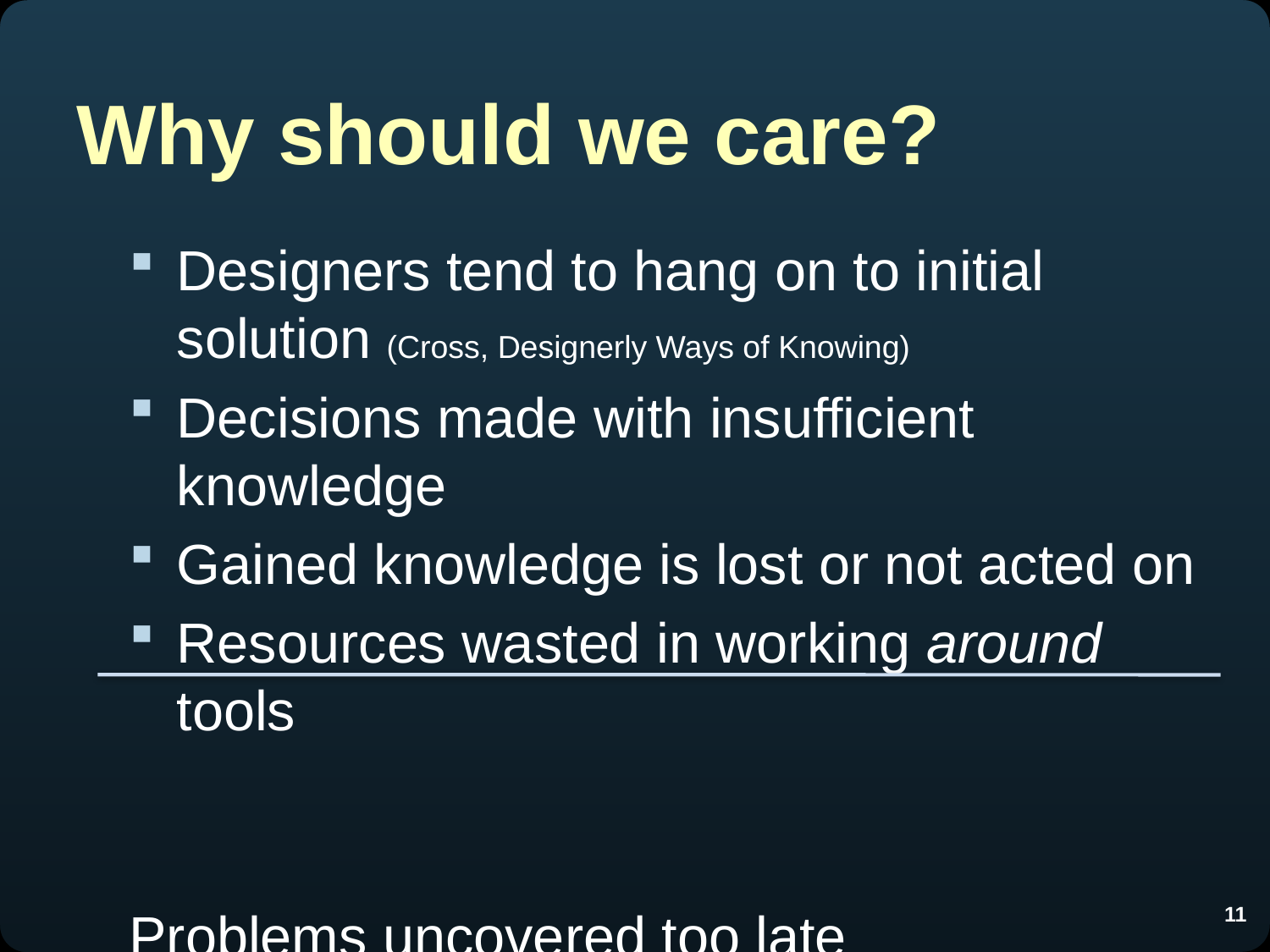

# Why should we care?
Designers tend to hang on to initial solution (Cross, Designerly Ways of Knowing)
Decisions made with insufficient knowledge
Gained knowledge is lost or not acted on
Resources wasted in working around tools

Problems uncovered too late
Poor solutions, failed products

11